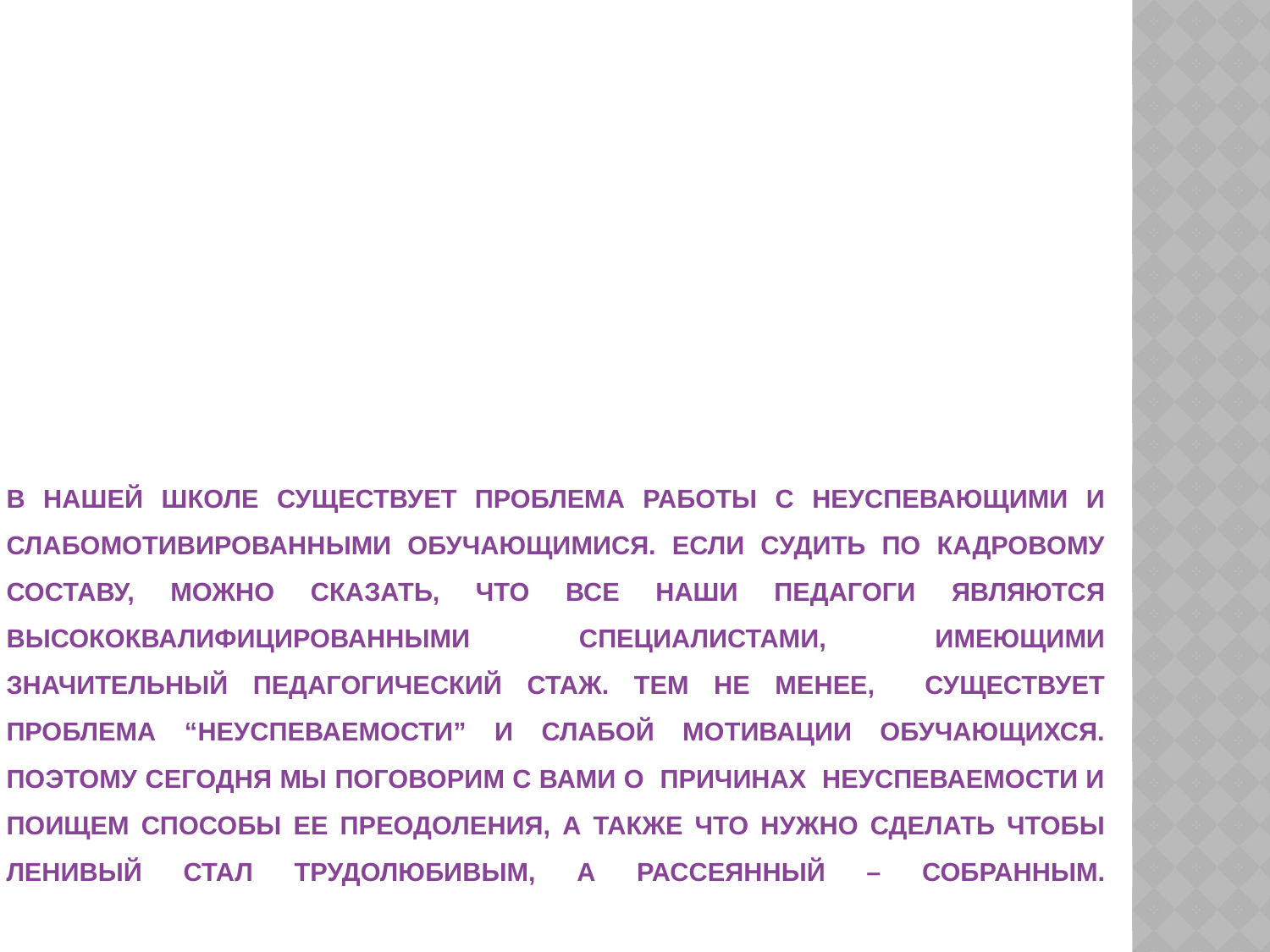

# В нашей школе существует проблема работы с неуспевающими и слабомотивированными обучающимися. Если судить по кадровому составу, можно сказать, что все наши педагоги являются высококвалифицированными специалистами, имеющими значительный педагогический стаж. Тем не менее,  существует проблема “неуспеваемости” и слабой мотивации обучающихся. Поэтому сегодня мы поговорим с вами о  причинах  неуспеваемости и поищем способы ее преодоления, а также что нужно сделать чтобы ленивый стал трудолюбивым, а рассеянный – собранным.